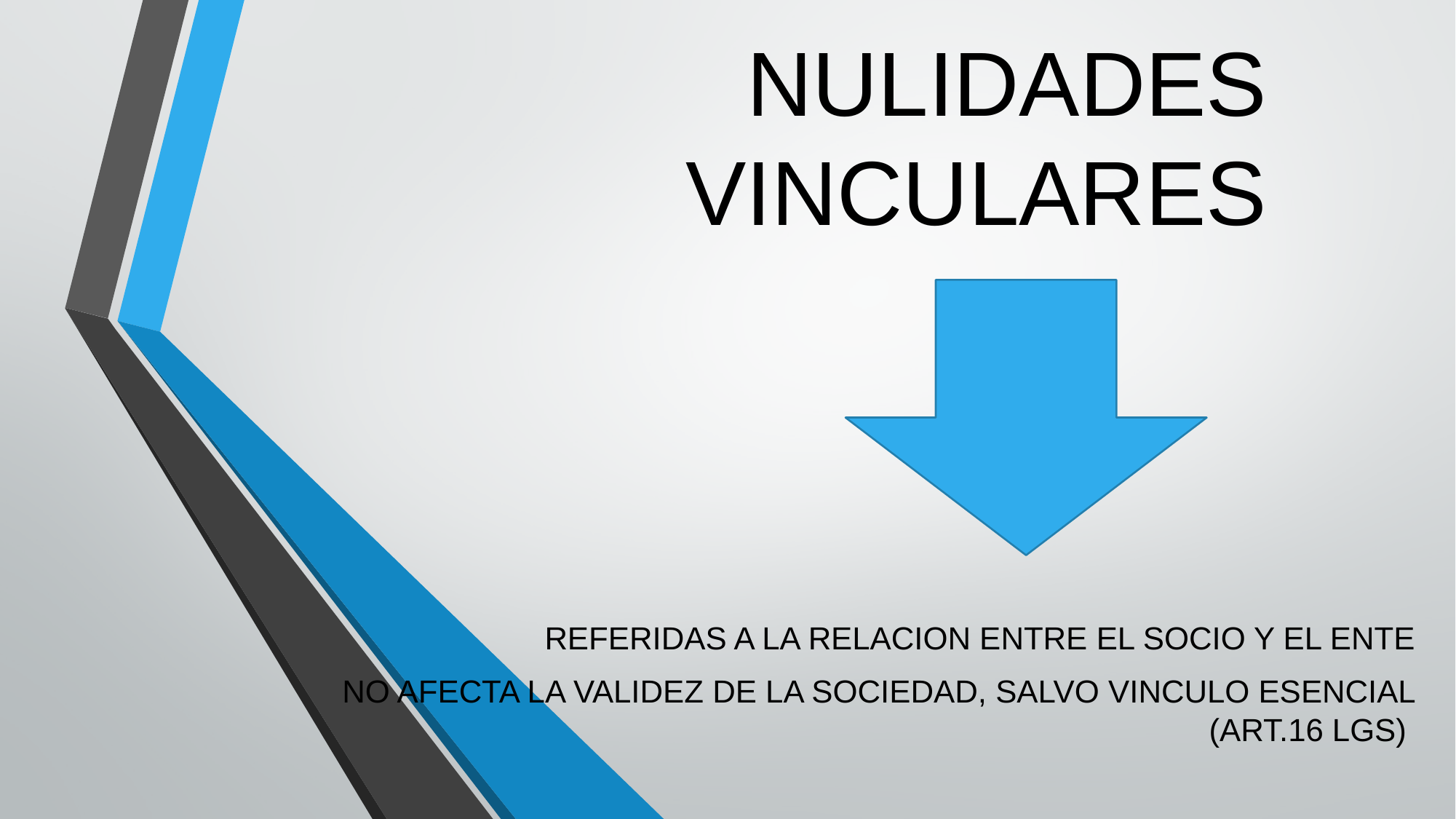

# NULIDADES VINCULARES

REFERIDAS A LA RELACION ENTRE EL SOCIO Y EL ENTE
NO AFECTA LA VALIDEZ DE LA SOCIEDAD, SALVO VINCULO ESENCIAL (ART.16 LGS)